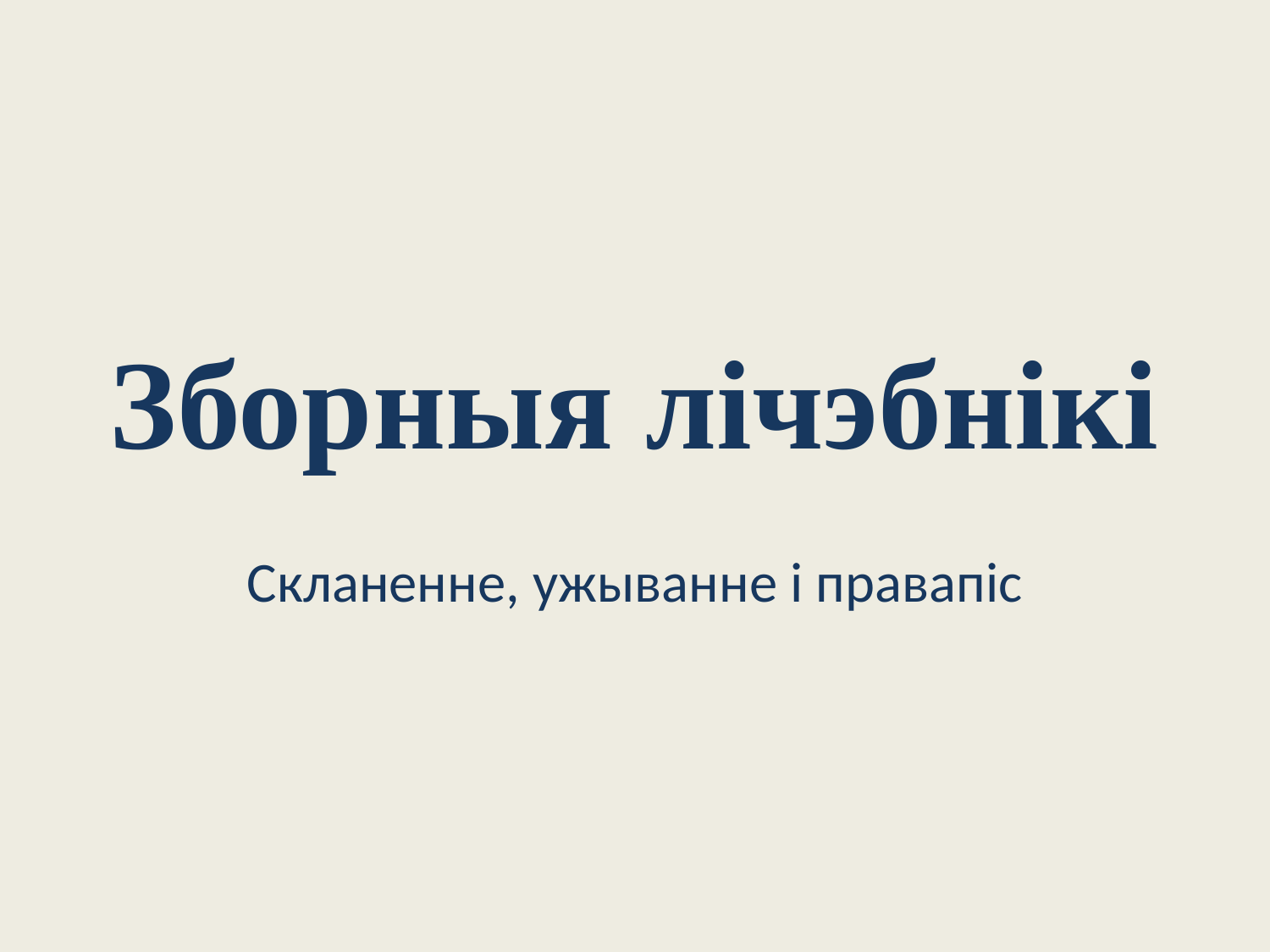

# Зборныя лічэбнікі
Скланенне, ужыванне і правапіс